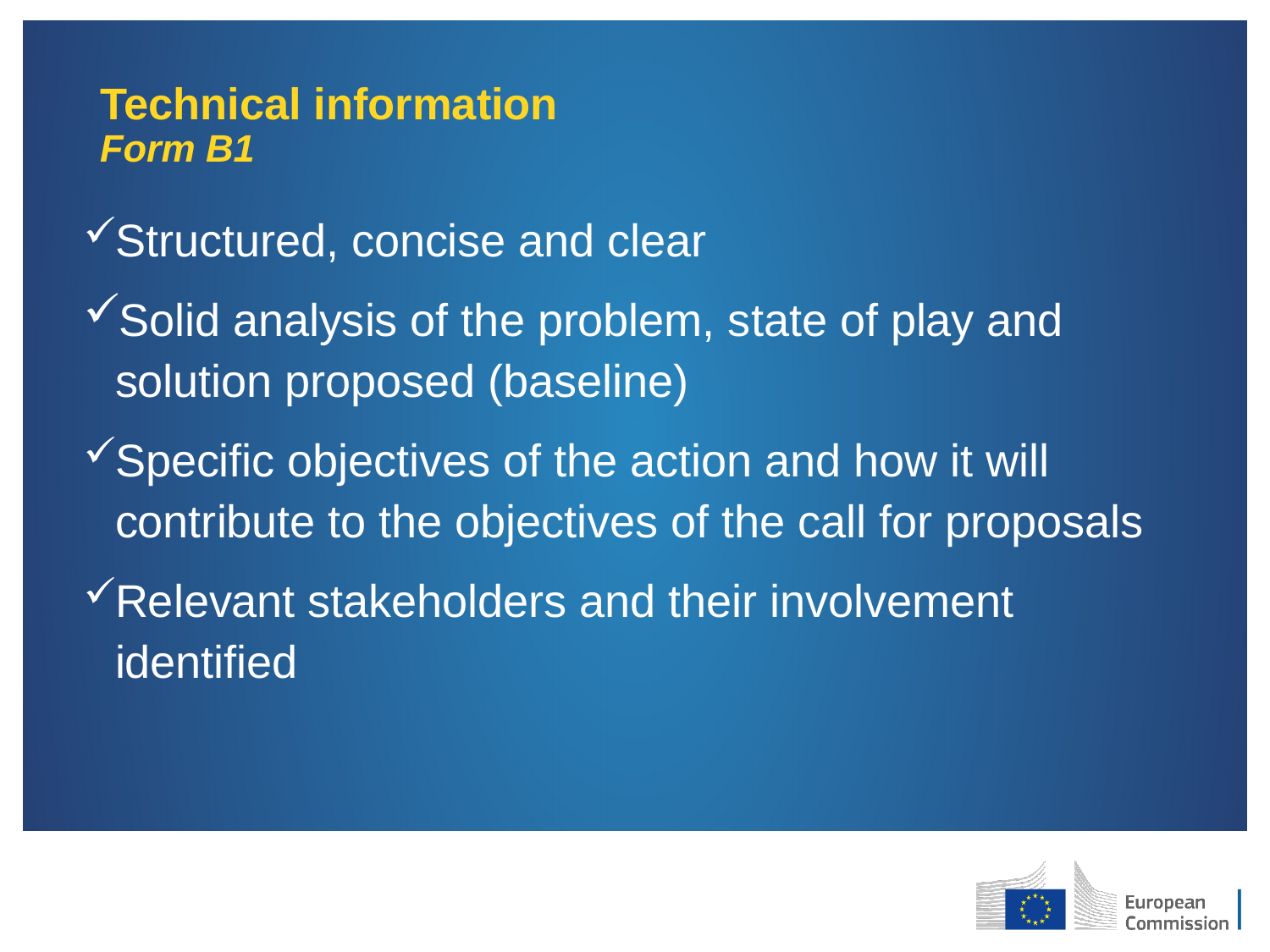

# Technical information Form B1
Structured, concise and clear
Solid analysis of the problem, state of play and solution proposed (baseline)
Specific objectives of the action and how it will contribute to the objectives of the call for proposals
Relevant stakeholders and their involvement identified